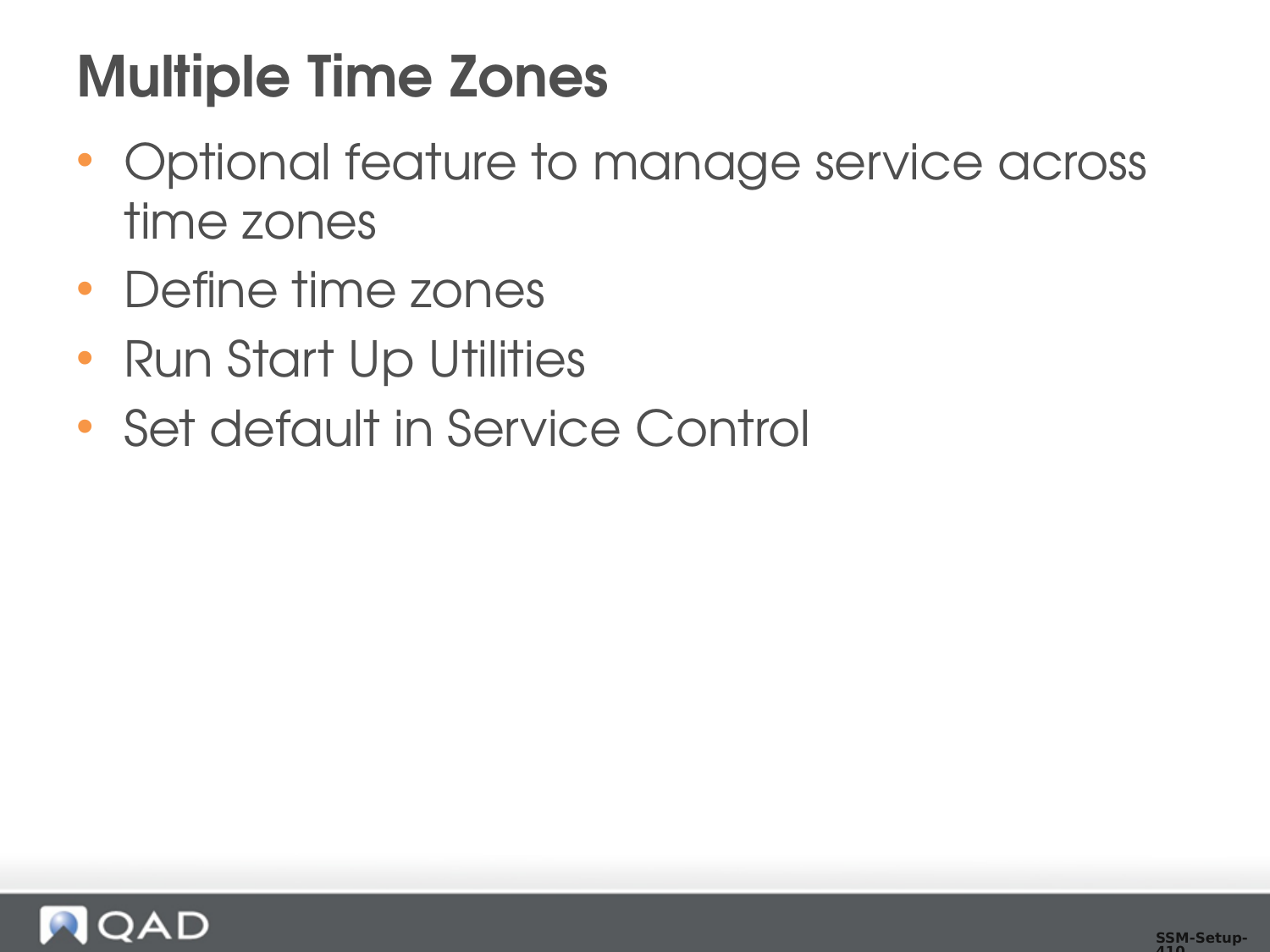

# Multiple Time Zones
Optional feature to manage service across time zones
Define time zones
Run Start Up Utilities
Set default in Service Control

SSM-Setup-410